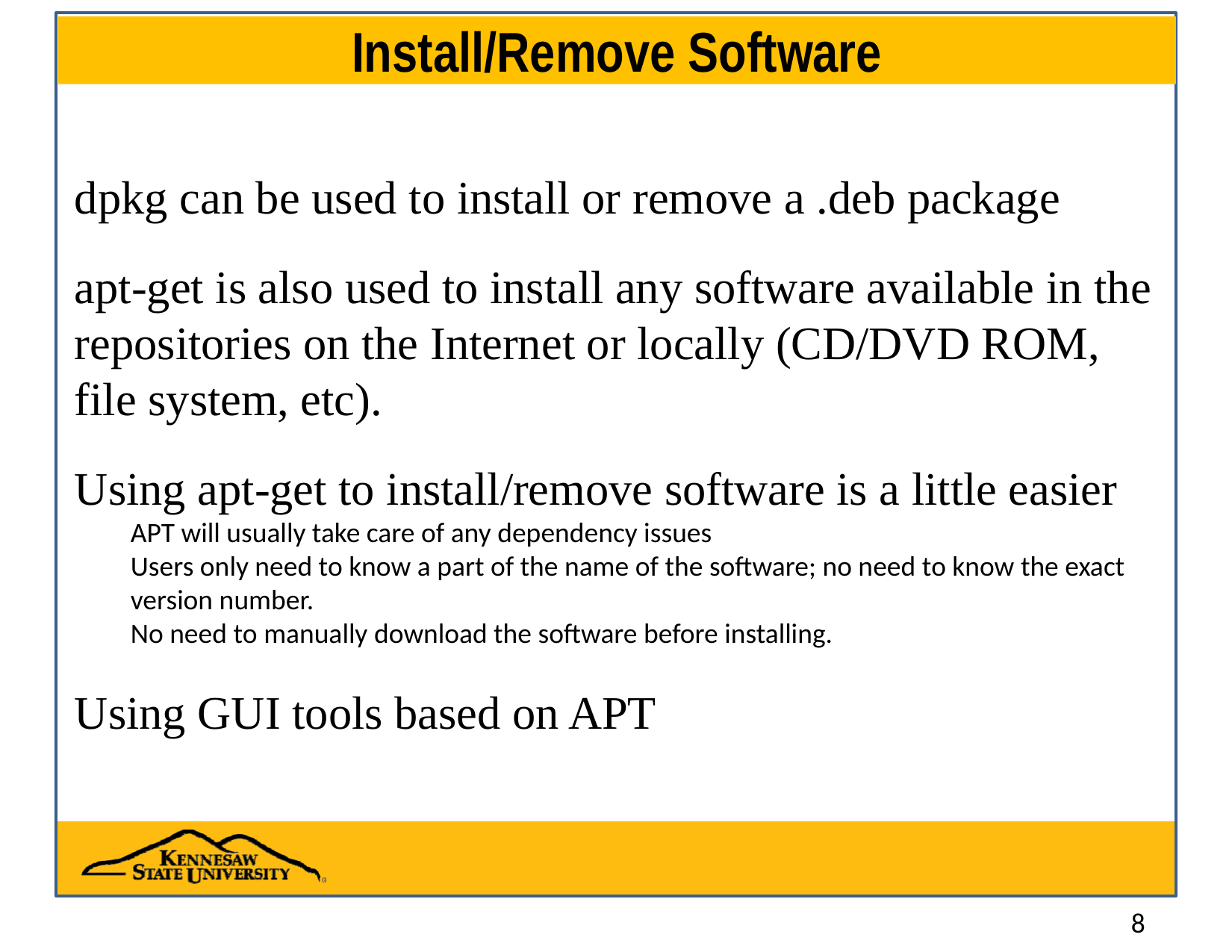

# Install/Remove Software
dpkg can be used to install or remove a .deb package

apt-get is also used to install any software available in the repositories on the Internet or locally (CD/DVD ROM, file system, etc).

Using apt-get to install/remove software is a little easier
APT will usually take care of any dependency issues
Users only need to know a part of the name of the software; no need to know the exact version number.
No need to manually download the software before installing.

Using GUI tools based on APT